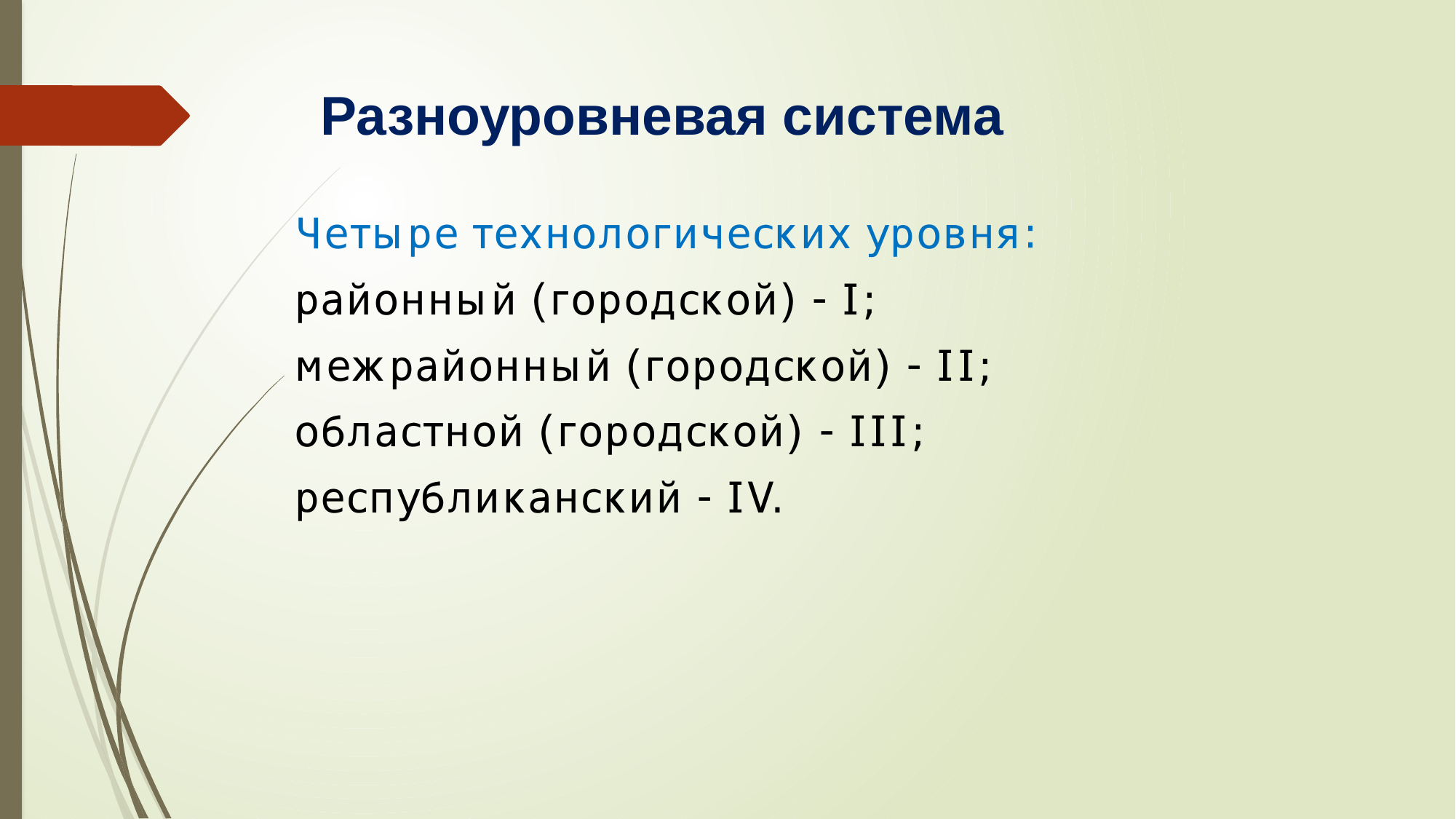

# Разноуровневая система
Четыре технологических уровня:
районный (городской) - I;
межрайонный (городской) - II;
областной (городской) - III;
республиканский - IV.